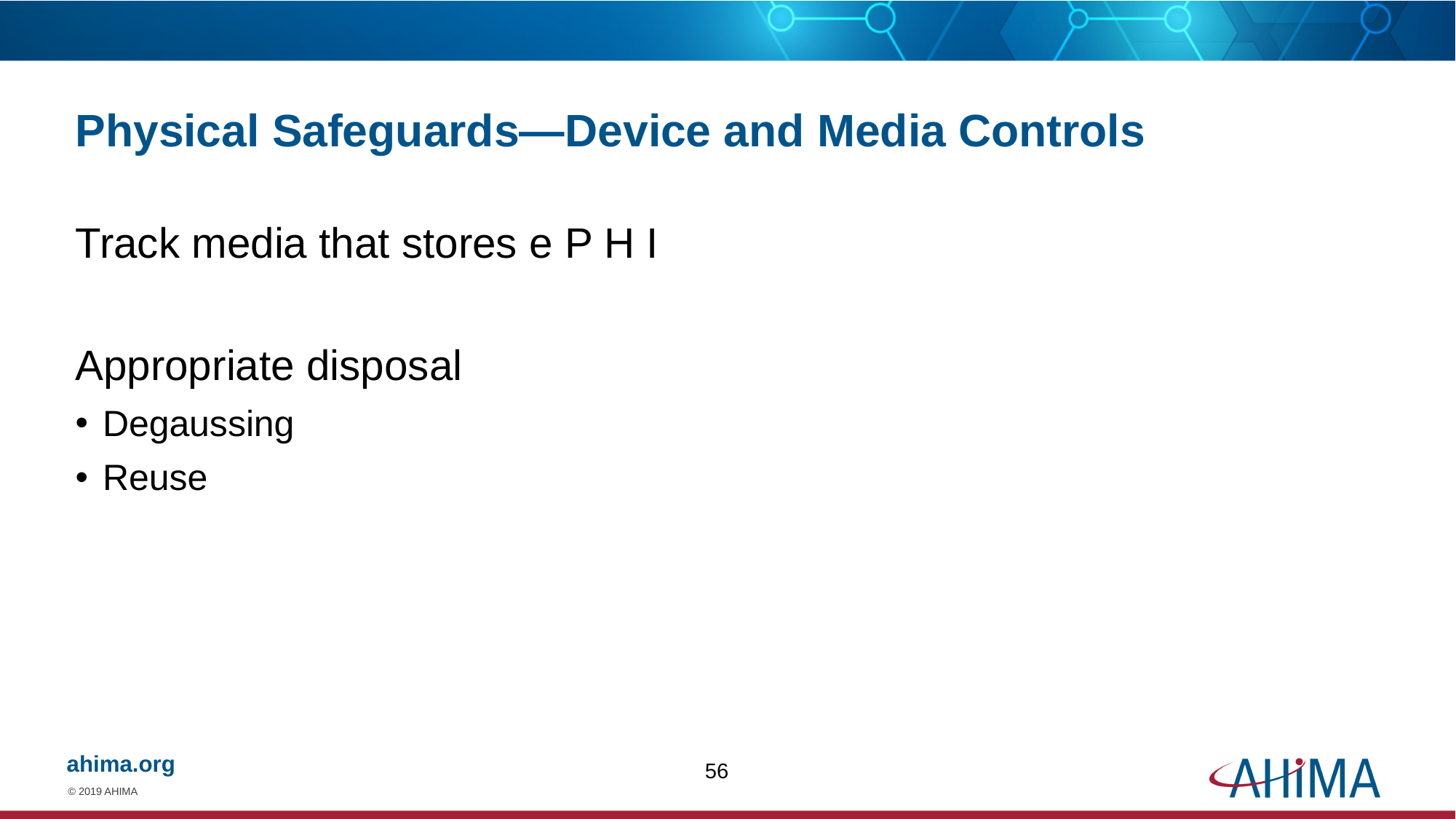

# Physical Safeguards—Device and Media Controls
Track media that stores e P H I

Appropriate disposal
Degaussing
Reuse